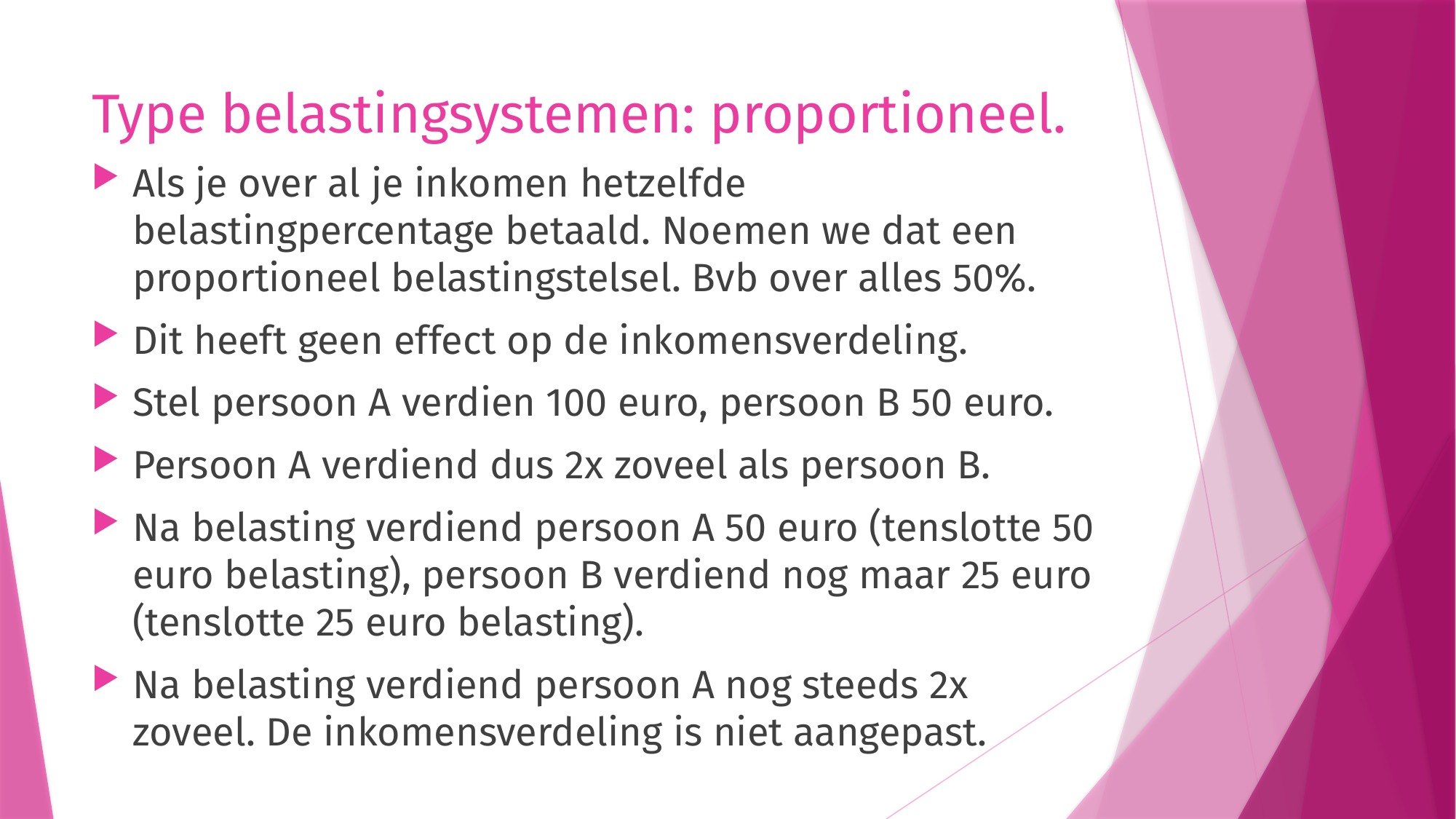

# Type belastingsystemen: proportioneel.
Als je over al je inkomen hetzelfde belastingpercentage betaald. Noemen we dat een proportioneel belastingstelsel. Bvb over alles 50%.
Dit heeft geen effect op de inkomensverdeling.
Stel persoon A verdien 100 euro, persoon B 50 euro.
Persoon A verdiend dus 2x zoveel als persoon B.
Na belasting verdiend persoon A 50 euro (tenslotte 50 euro belasting), persoon B verdiend nog maar 25 euro (tenslotte 25 euro belasting).
Na belasting verdiend persoon A nog steeds 2x zoveel. De inkomensverdeling is niet aangepast.